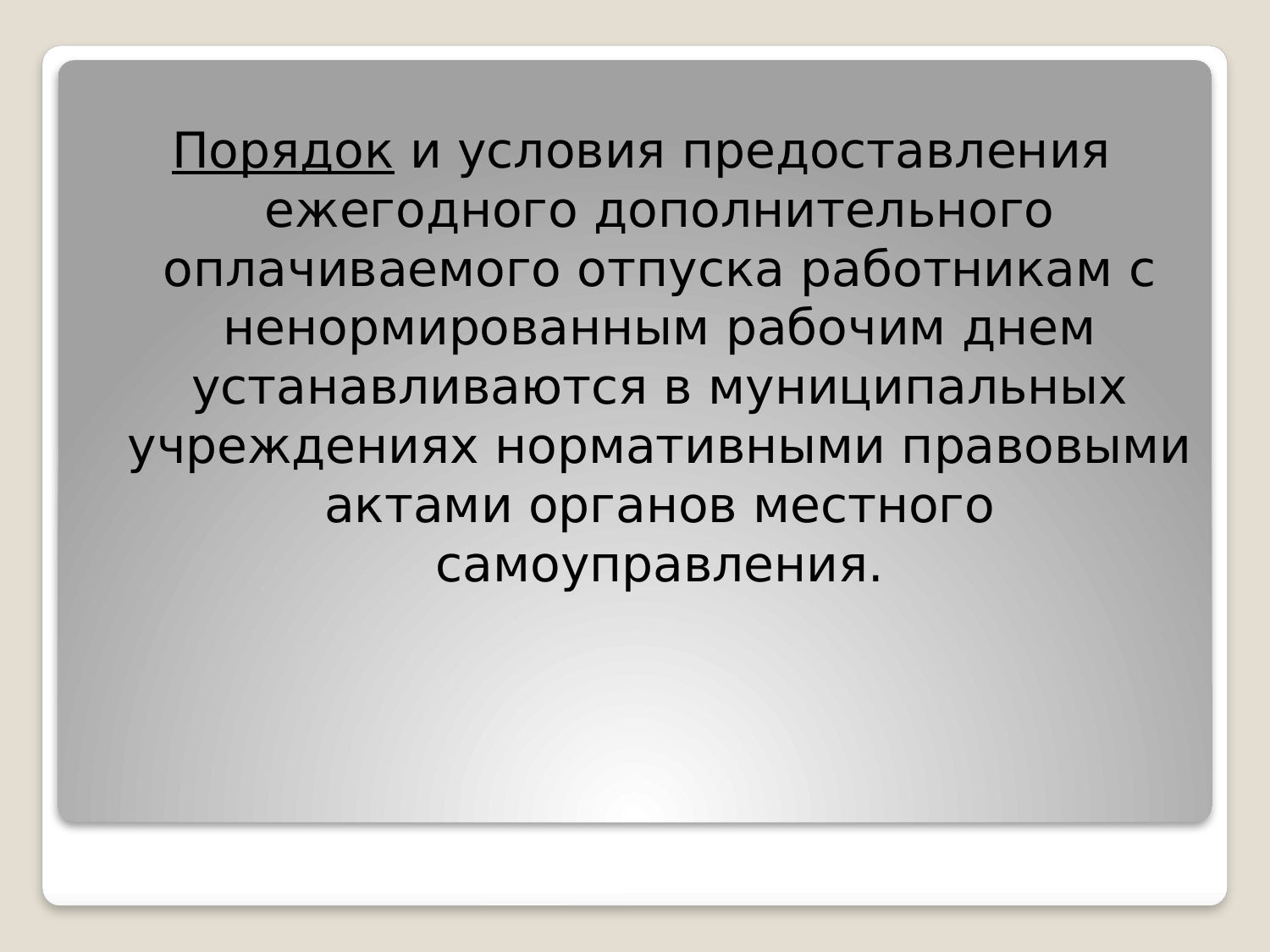

Порядок и условия предоставления ежегодного дополнительного оплачиваемого отпуска работникам с ненормированным рабочим днем устанавливаются в муниципальных учреждениях нормативными правовыми актами органов местного самоуправления.